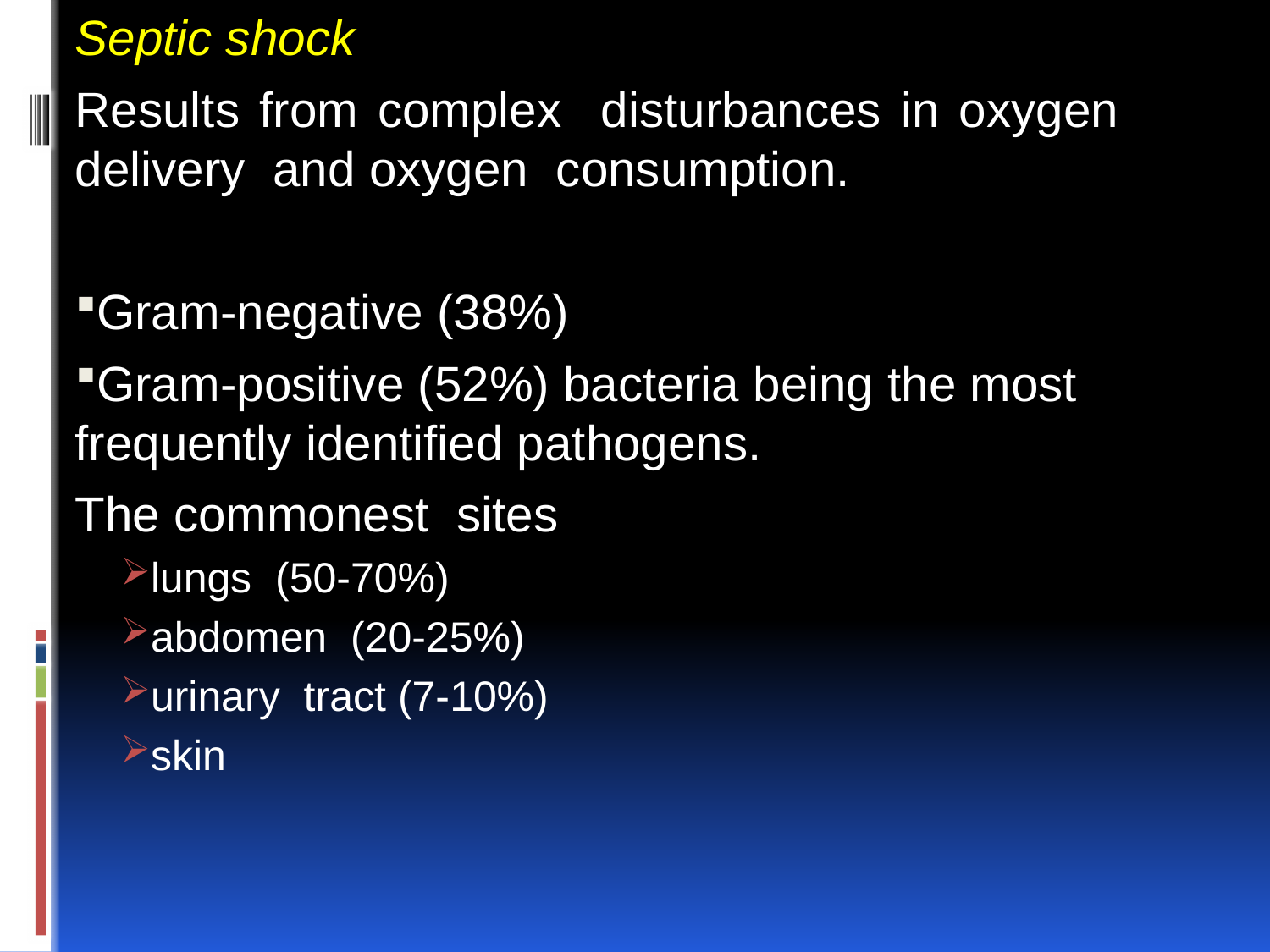

Septic shock
Results from complex  disturbances in oxygen delivery  and oxygen  consumption.

Gram-negative (38%)
Gram-positive (52%) bacteria being the most frequently identified pathogens.
The commonest  sites
lungs  (50-70%)
abdomen  (20-25%)
urinary  tract (7-10%)
skin